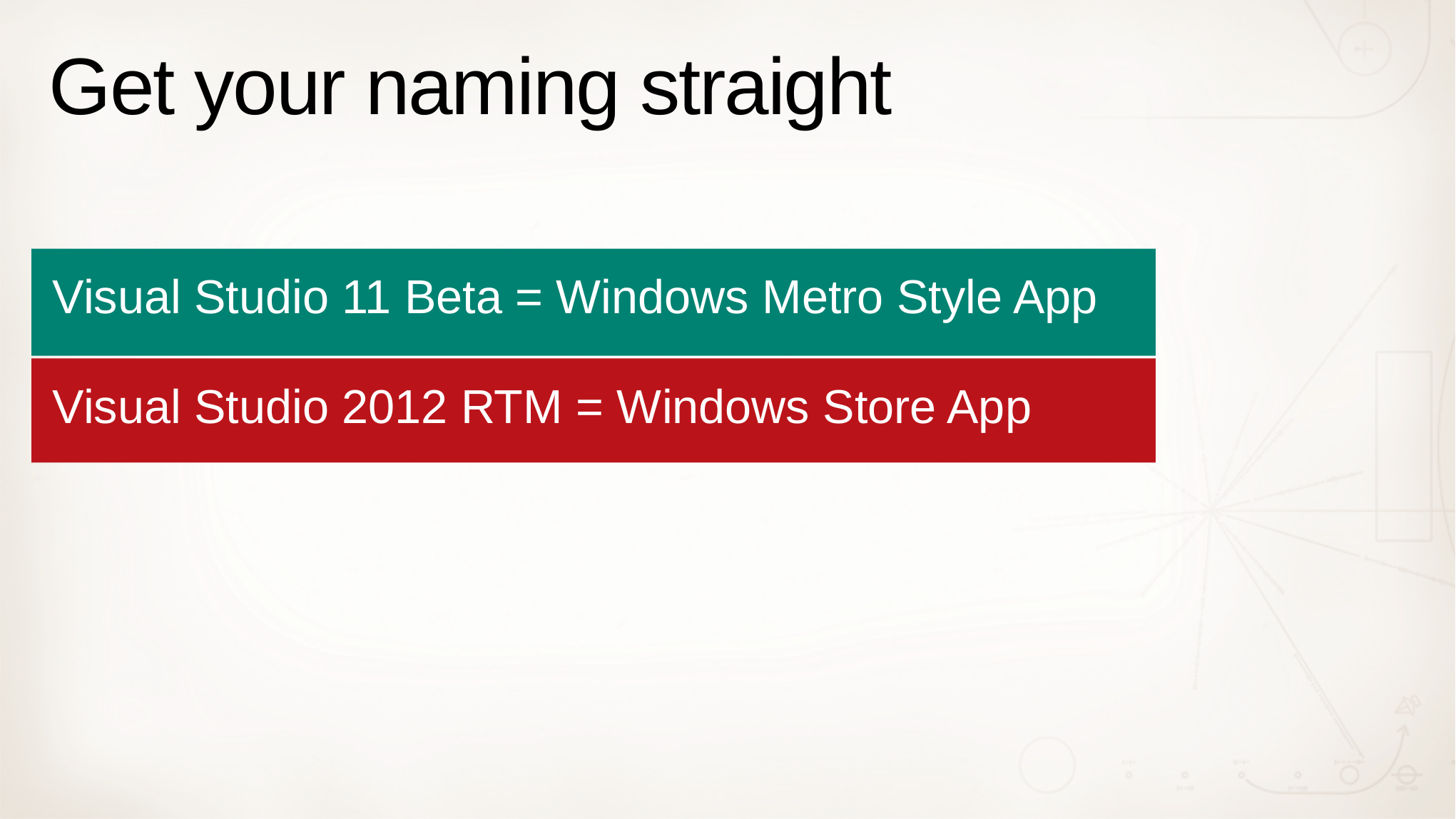

# Get your naming straight
Visual Studio 11 Beta = Windows Metro Style App

Visual Studio 2012 RTM = Windows Store App